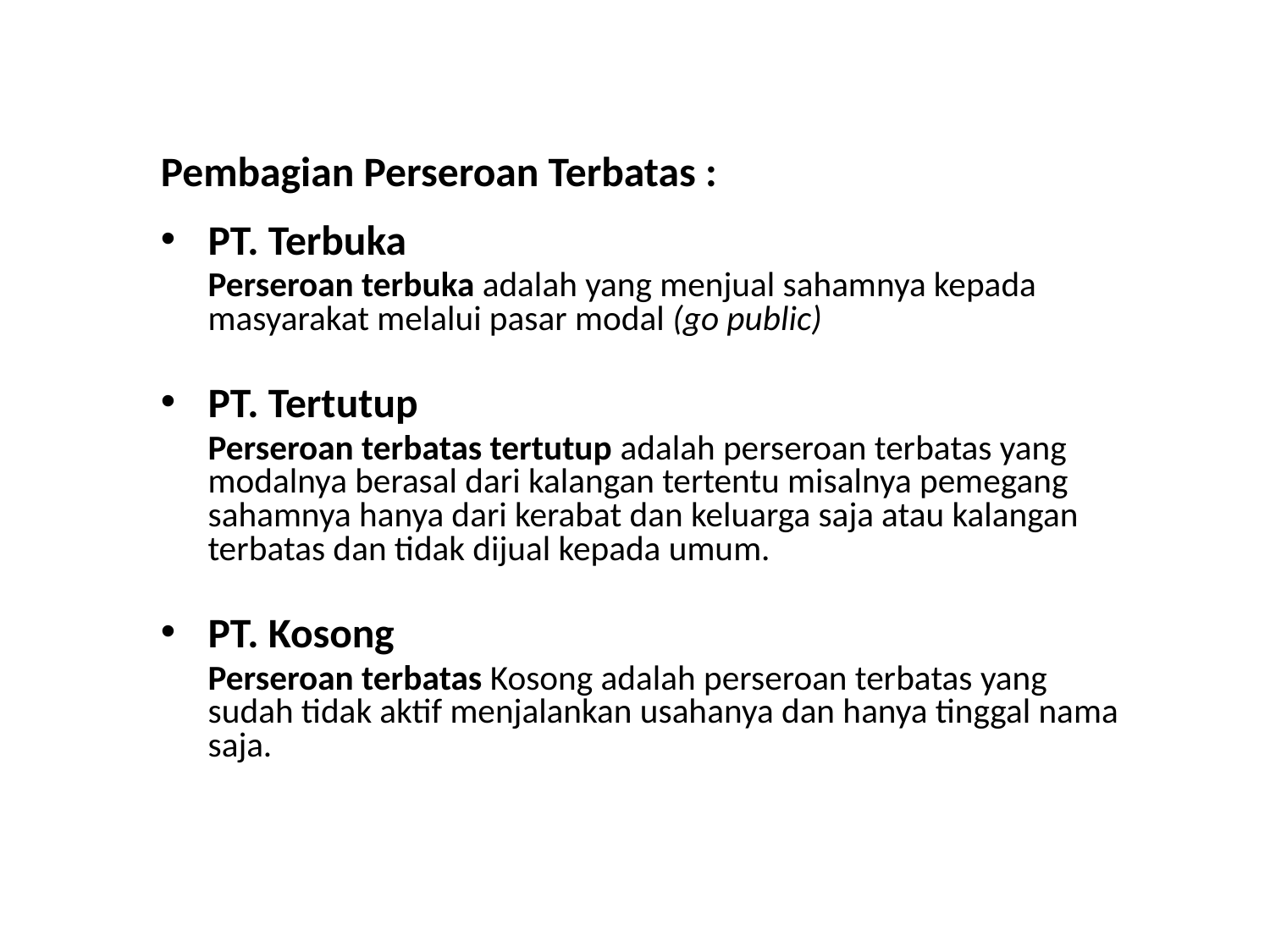

Pembagian Perseroan Terbatas :

PT. Terbuka
	Perseroan terbuka adalah yang menjual sahamnya kepada masyarakat melalui pasar modal (go public)

PT. Tertutup
	Perseroan terbatas tertutup adalah perseroan terbatas yang modalnya berasal dari kalangan tertentu misalnya pemegang sahamnya hanya dari kerabat dan keluarga saja atau kalangan terbatas dan tidak dijual kepada umum.

PT. Kosong
	Perseroan terbatas Kosong adalah perseroan terbatas yang sudah tidak aktif menjalankan usahanya dan hanya tinggal nama saja.